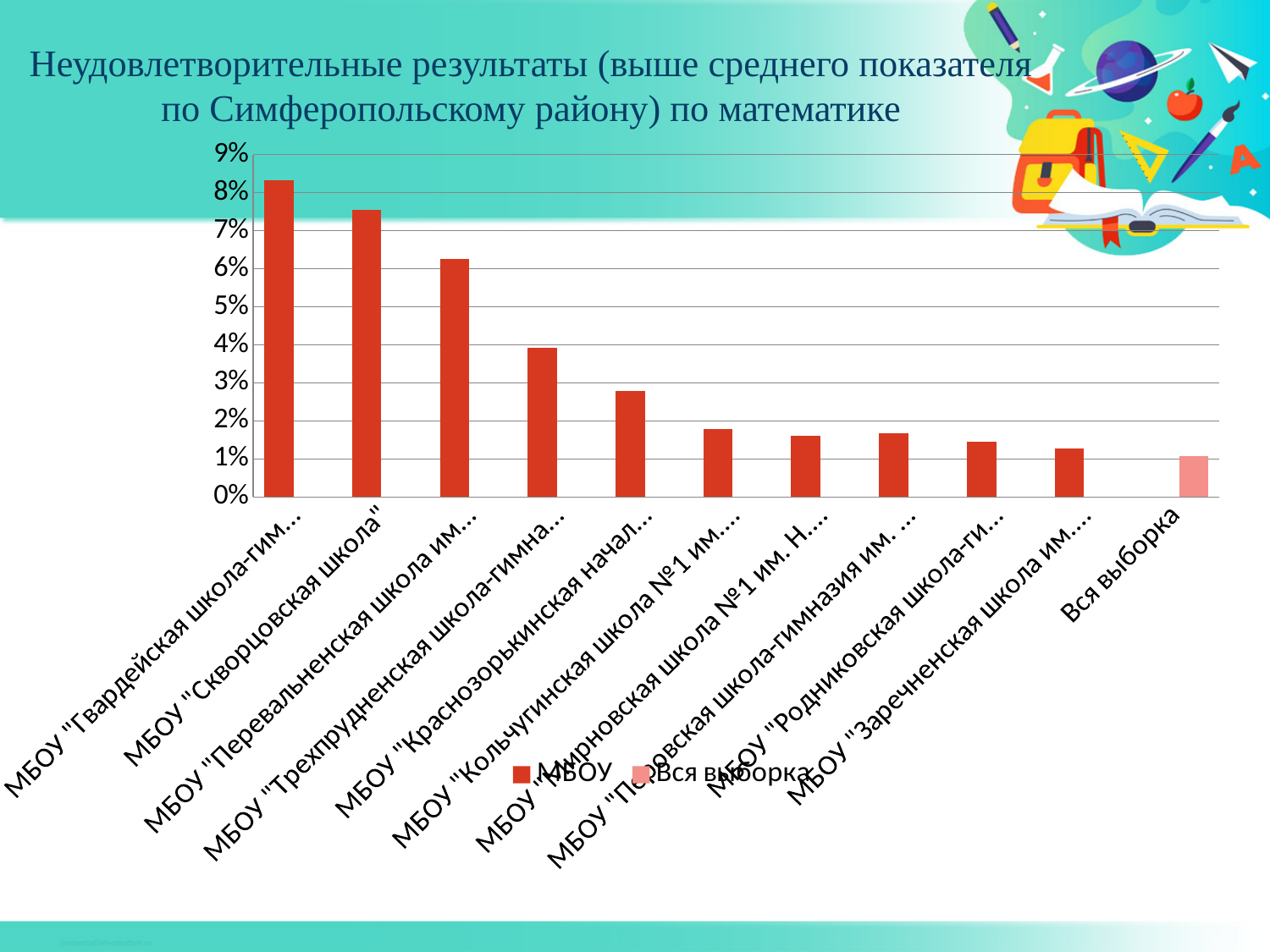

# Неудовлетворительные результаты (выше среднего показателя по Симферопольскому району) по математике

### Chart

| Category | МБОУ | Вся выборка |
|---|---|---|
| МБОУ "Гвардейская школа-гимназия №2" | 0.0833 | None |
| МБОУ "Скворцовская школа" | 0.0755 | None |
| МБОУ "Перевальненская школа им. Ф.И. Федоренко" | 0.0625 | None |
| МБОУ "Трехпрудненская школа-гимназия им. К.Д. Ушинского" | 0.0392 | None |
| МБОУ "Краснозорькинская начальная школа" " | 0.0278 | None |
| МБОУ "Кольчугинская школа №1 им. Авраамова Г.Н." " | 0.0179 | None |
| МБОУ "Мирновская школа №1 им. Н.Н. Белова" – 1,61" | 0.0161 | None |
| МБОУ "Перовская школа-гимназия им. Г.А. Хачирашвили" – 1,67% | 0.0167 | None |
| МБОУ "Родниковская школа-гимназия " | 0.0145 | None |
| МБОУ "Заречненская школа им. 126 ОГББО" | 0.0127 | None |
| Вся выборка | None | 0.0108 |